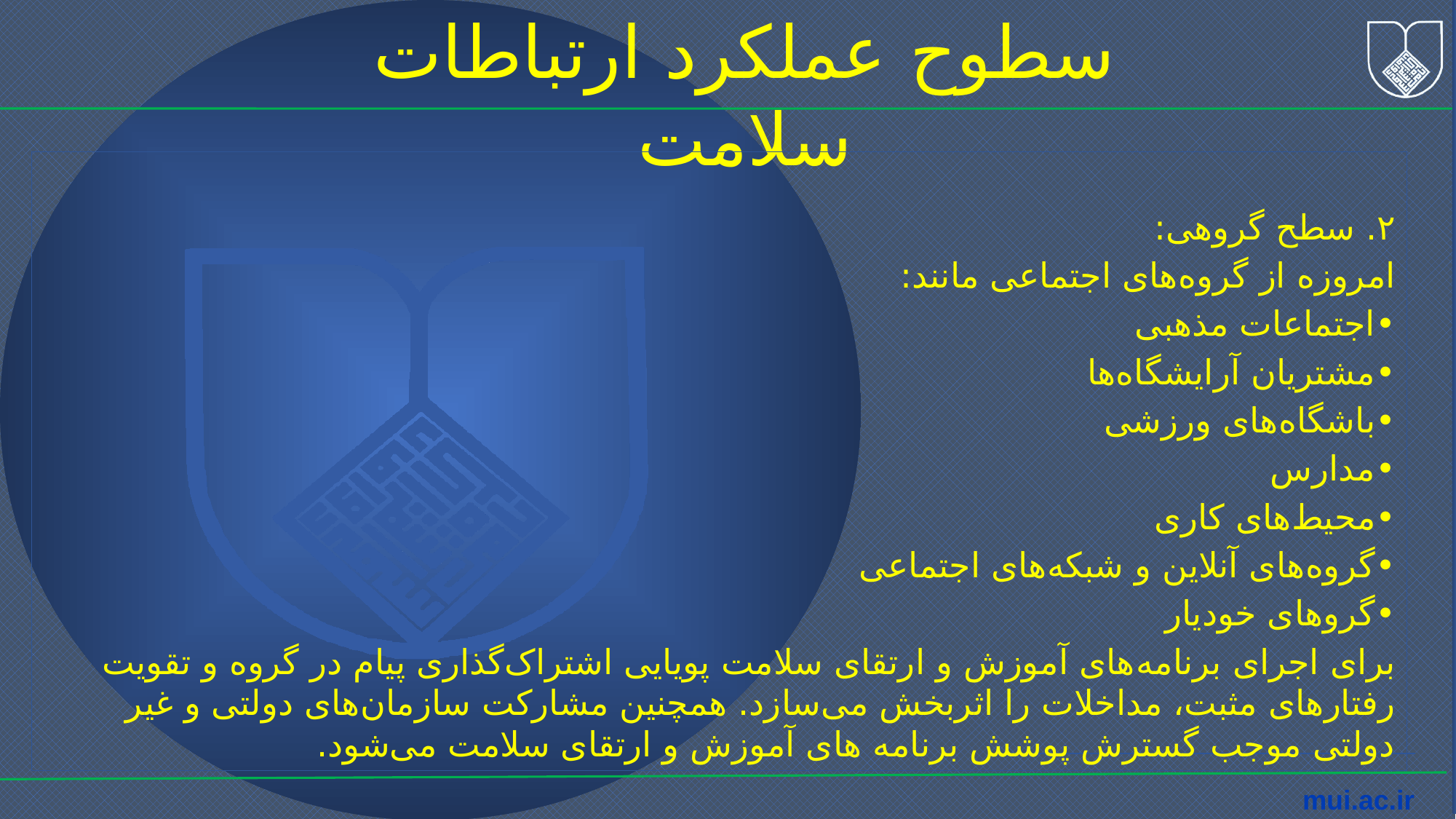

سطوح عملکرد ارتباطات سلامت

۲. سطح گروهی:
امروزه از گروه‌های اجتماعی مانند:
•	اجتماعات مذهبی
•	مشتریان آرایشگاه‌ها
•	باشگاه‌های ورزشی
•	مدارس
•	محیط‌های کاری
•	گروه‌های آنلاین و شبکه‌های اجتماعی
•	گروهای خودیار
برای اجرای برنامه‌های آموزش و ارتقای سلامت پویایی اشتراک‌گذاری پیام در گروه و تقویت رفتارهای مثبت، مداخلات را اثربخش می‌سازد. همچنین مشارکت سازمان‌های دولتی و غیر دولتی موجب گسترش پوشش برنامه های آموزش و ارتقای سلامت می‌شود.